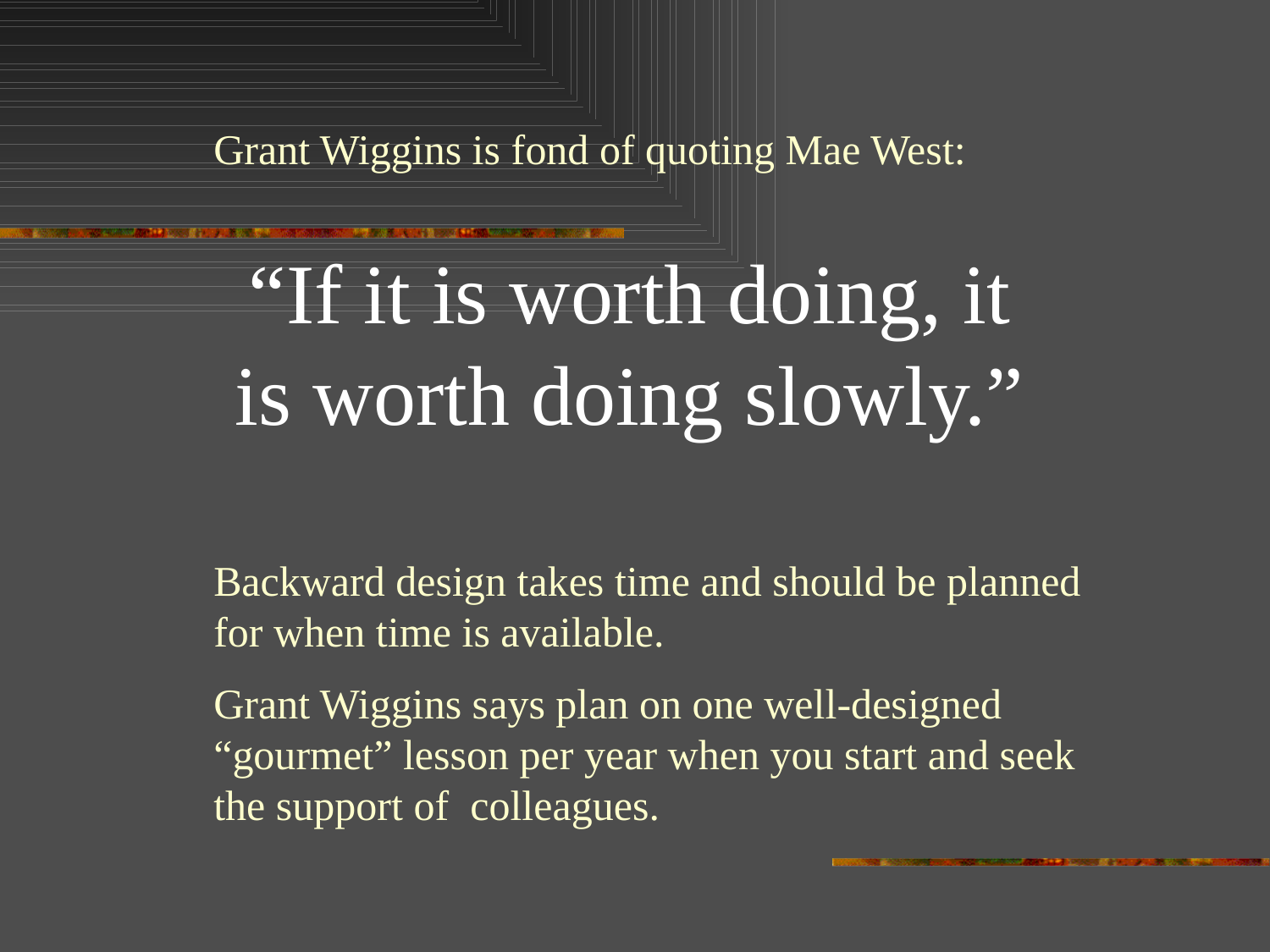

Grant Wiggins is fond of quoting Mae West:

Backward design takes time and should be planned for when time is available.
Grant Wiggins says plan on one well-designed “gourmet” lesson per year when you start and seek the support of  colleagues.

“If it is worth doing, it is worth doing slowly.”